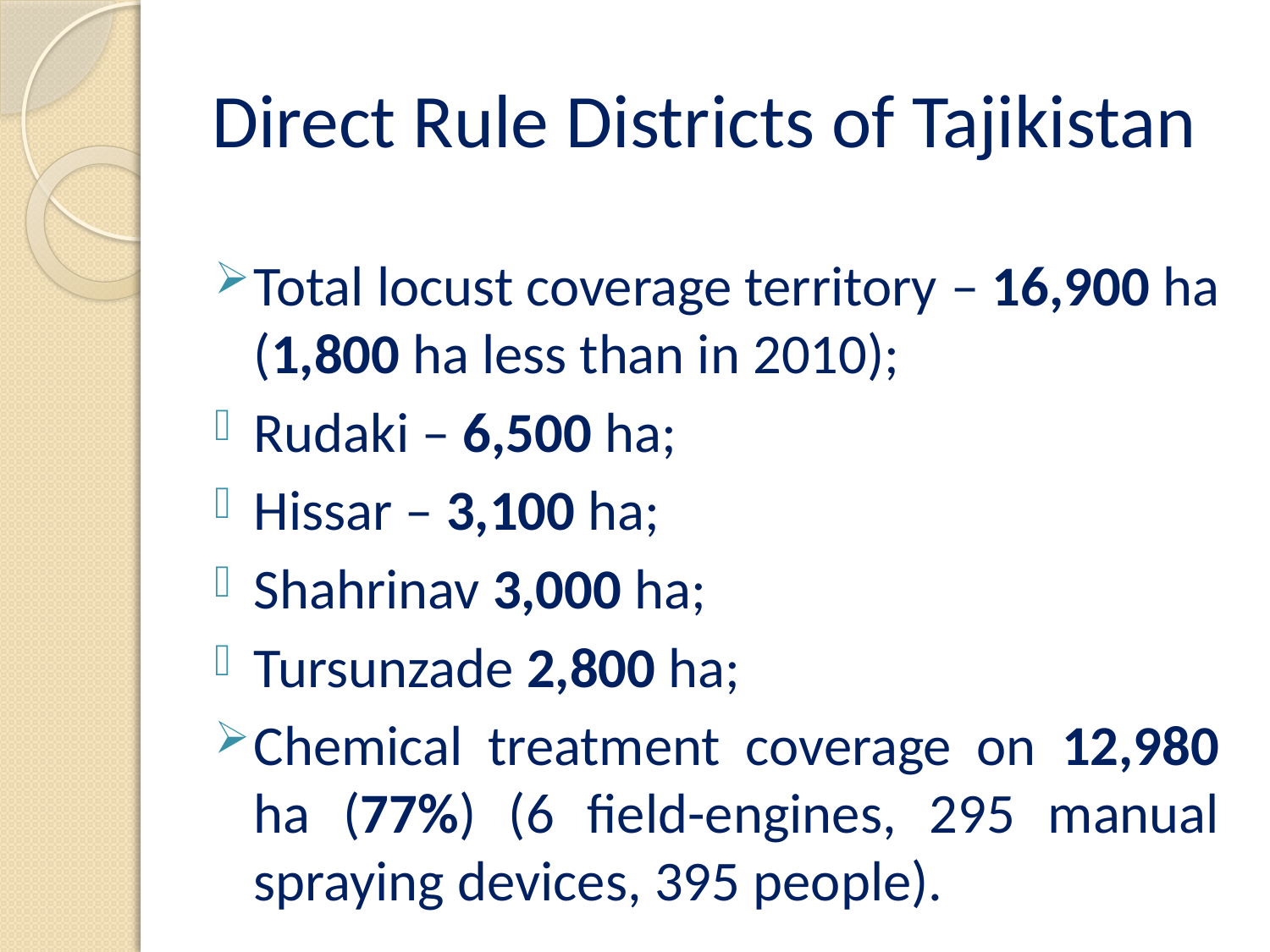

# Direct Rule Districts of Tajikistan
Total locust coverage territory – 16,900 ha (1,800 ha less than in 2010);
Rudaki – 6,500 ha;
Hissar – 3,100 ha;
Shahrinav 3,000 ha;
Tursunzade 2,800 ha;
Chemical treatment coverage on 12,980 ha (77%) (6 field-engines, 295 manual spraying devices, 395 people).